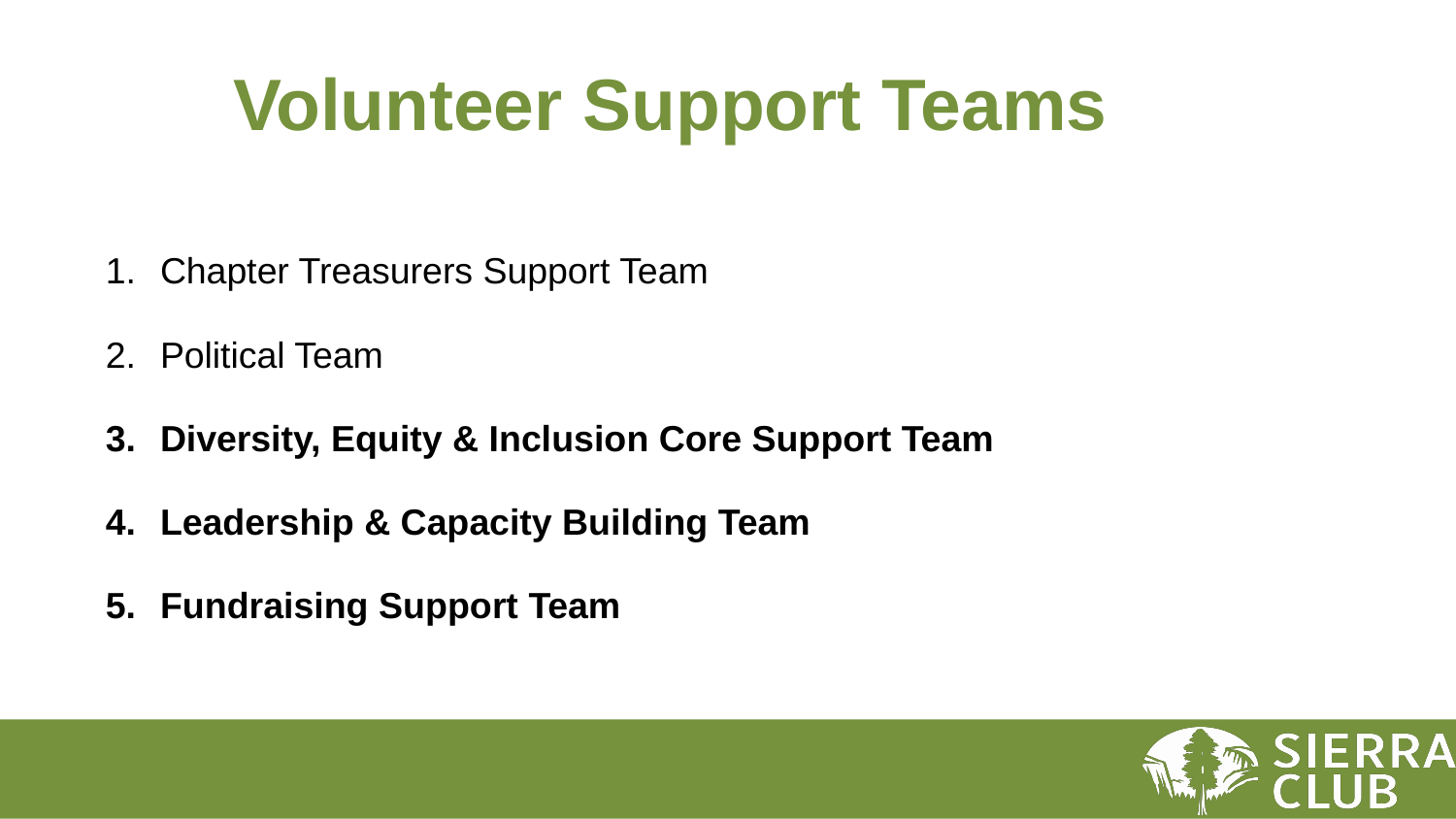

# Volunteer Support Teams

Chapter Treasurers Support Team

Political Team

Diversity, Equity & Inclusion Core Support Team

Leadership & Capacity Building Team

Fundraising Support Team